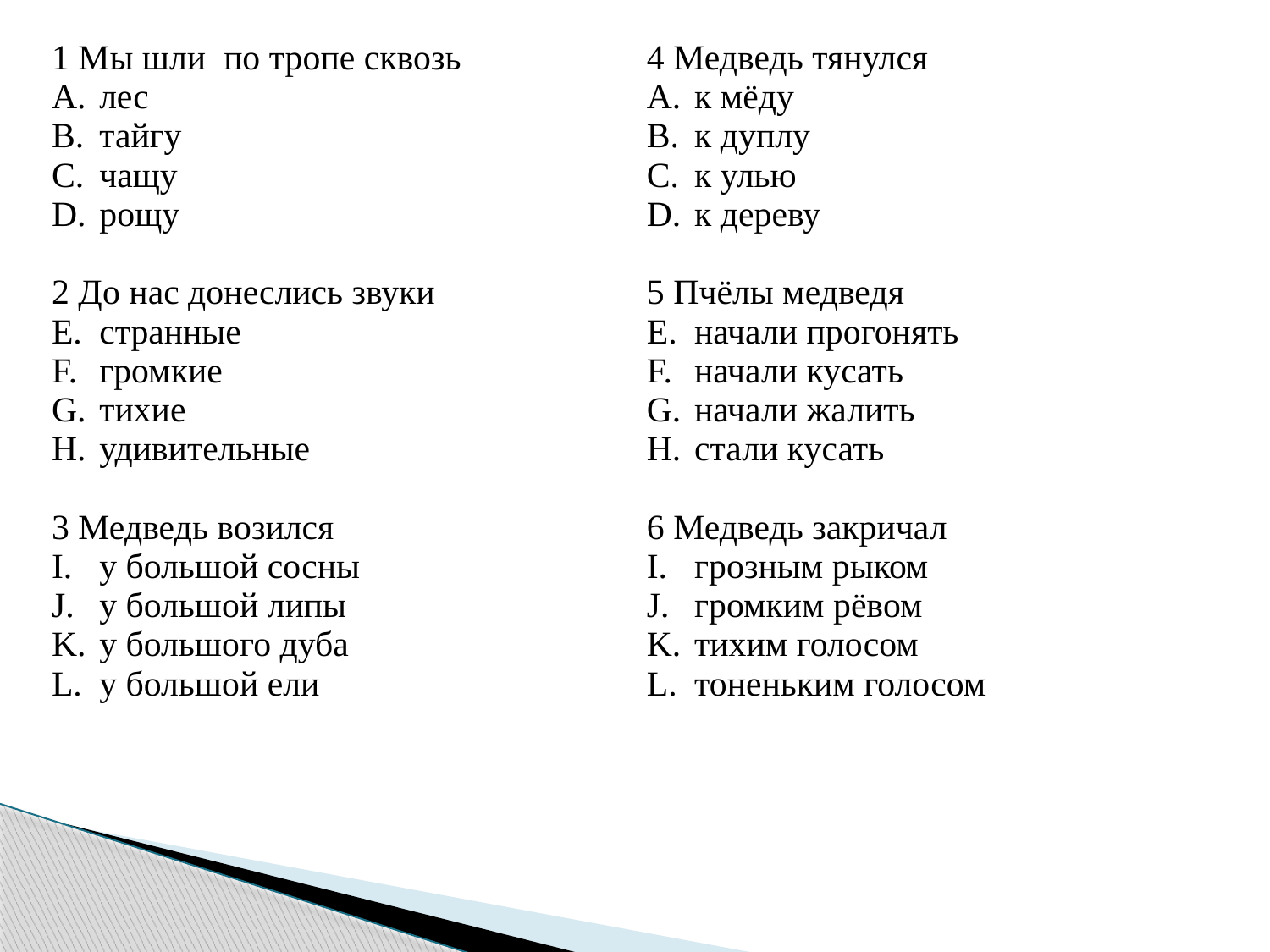

| 1 Мы шли по тропе сквозь лес тайгу чащу рощу   2 До нас донеслись звуки странные громкие тихие удивительные   3 Медведь возился у большой сосны у большой липы у большого дуба у большой ели | 4 Медведь тянулся к мёду к дуплу к улью к дереву   5 Пчёлы медведя начали прогонять начали кусать начали жалить стали кусать   6 Медведь закричал грозным рыком громким рёвом тихим голосом тоненьким голосом |
| --- | --- |